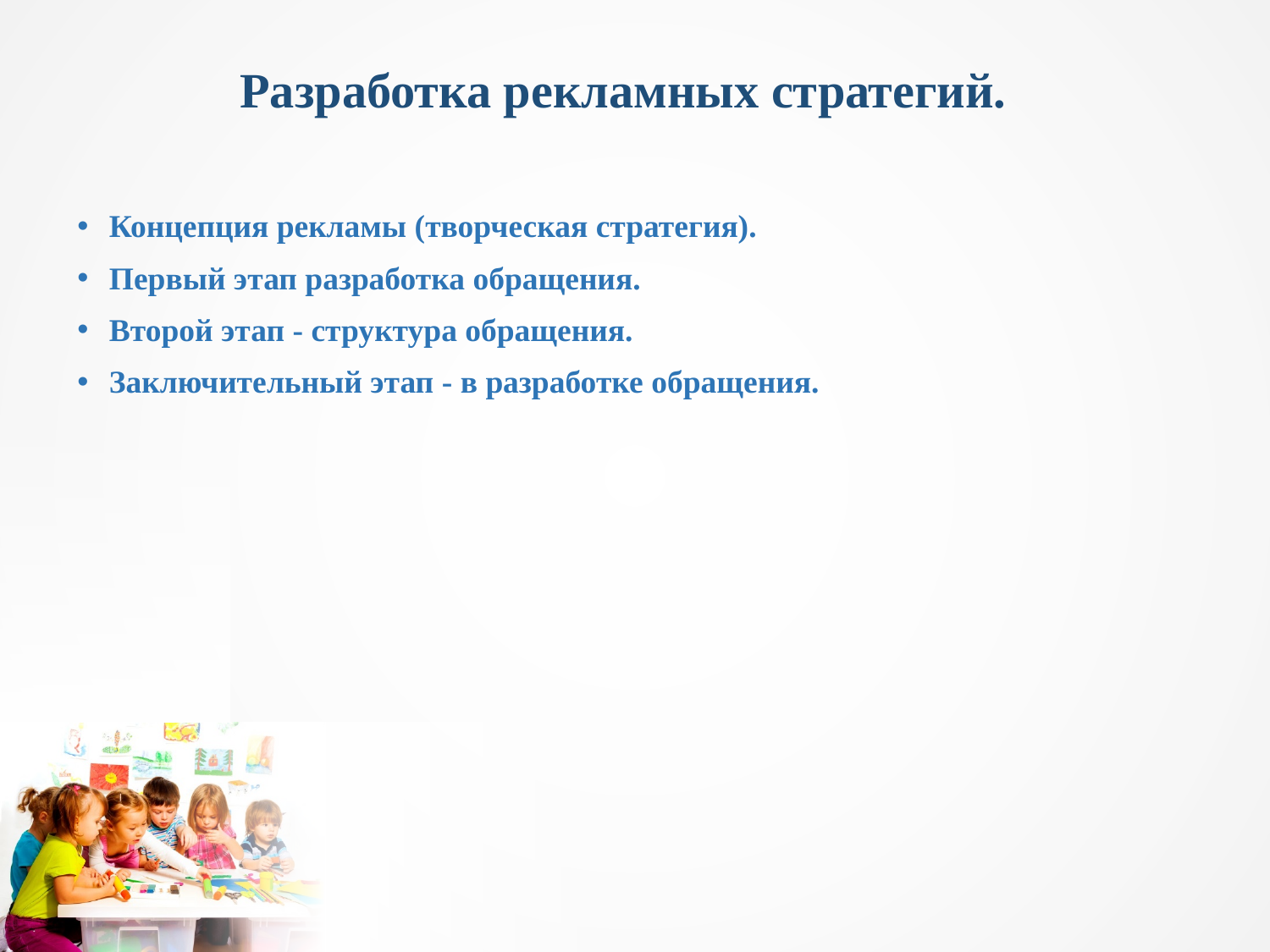

# Разработка рекламных стратегий.

Концепция рекламы (творческая стратегия).
Первый этап разработка обращения.
Второй этап - структура обращения.
Заключительный этап - в разработке обращения.